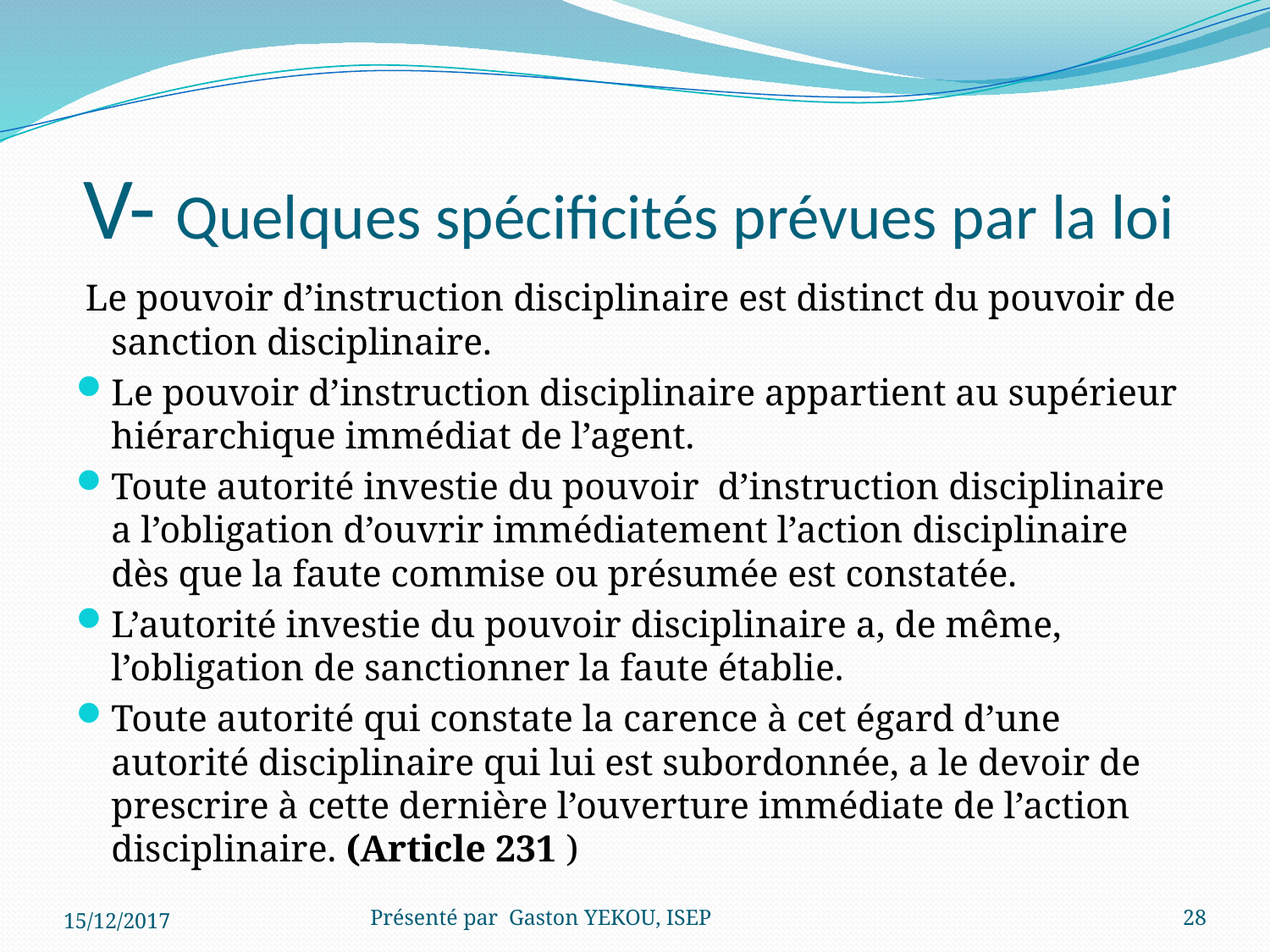

# V- Quelques spécificités prévues par la loi
 Le pouvoir d’instruction disciplinaire est distinct du pouvoir de sanction disciplinaire.
Le pouvoir d’instruction disciplinaire appartient au supérieur hiérarchique immédiat de l’agent.
Toute autorité investie du pouvoir  d’instruction disciplinaire a l’obligation d’ouvrir immédiatement l’action disciplinaire dès que la faute commise ou présumée est constatée.
L’autorité investie du pouvoir disciplinaire a, de même, l’obligation de sanctionner la faute établie.
Toute autorité qui constate la carence à cet égard d’une autorité disciplinaire qui lui est subordonnée, a le devoir de prescrire à cette dernière l’ouverture immédiate de l’action disciplinaire. (Article 231 )

15/12/2017
Présenté par  Gaston YEKOU, ISEP
28